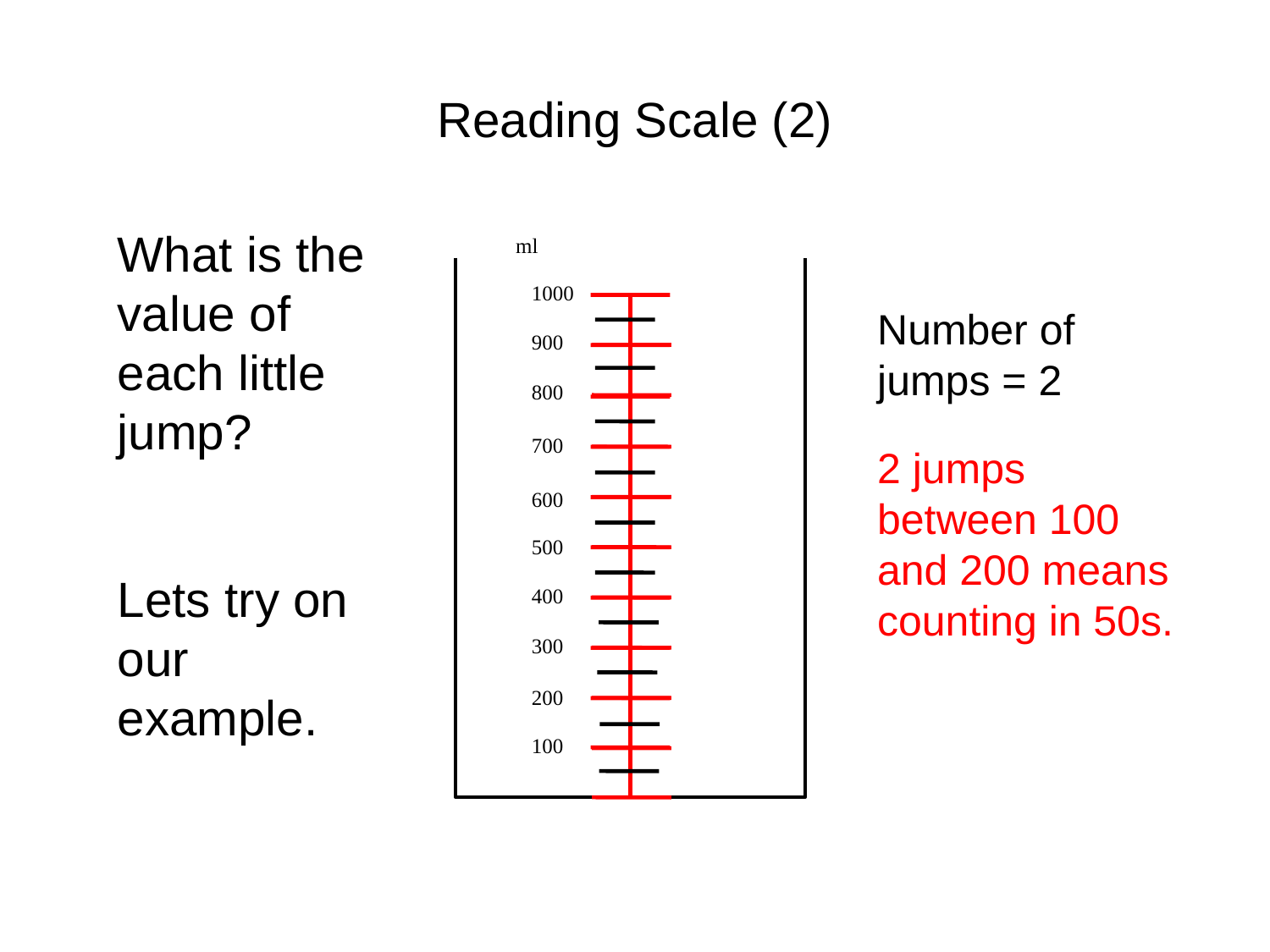

# Reading Scale (2)
What is the value of each little jump?

Lets try on our example.
ml

1000
900
800
700
600
500
400
300
200
100

Number of jumps = 2
2 jumps between 100 and 200 means counting in 50s.